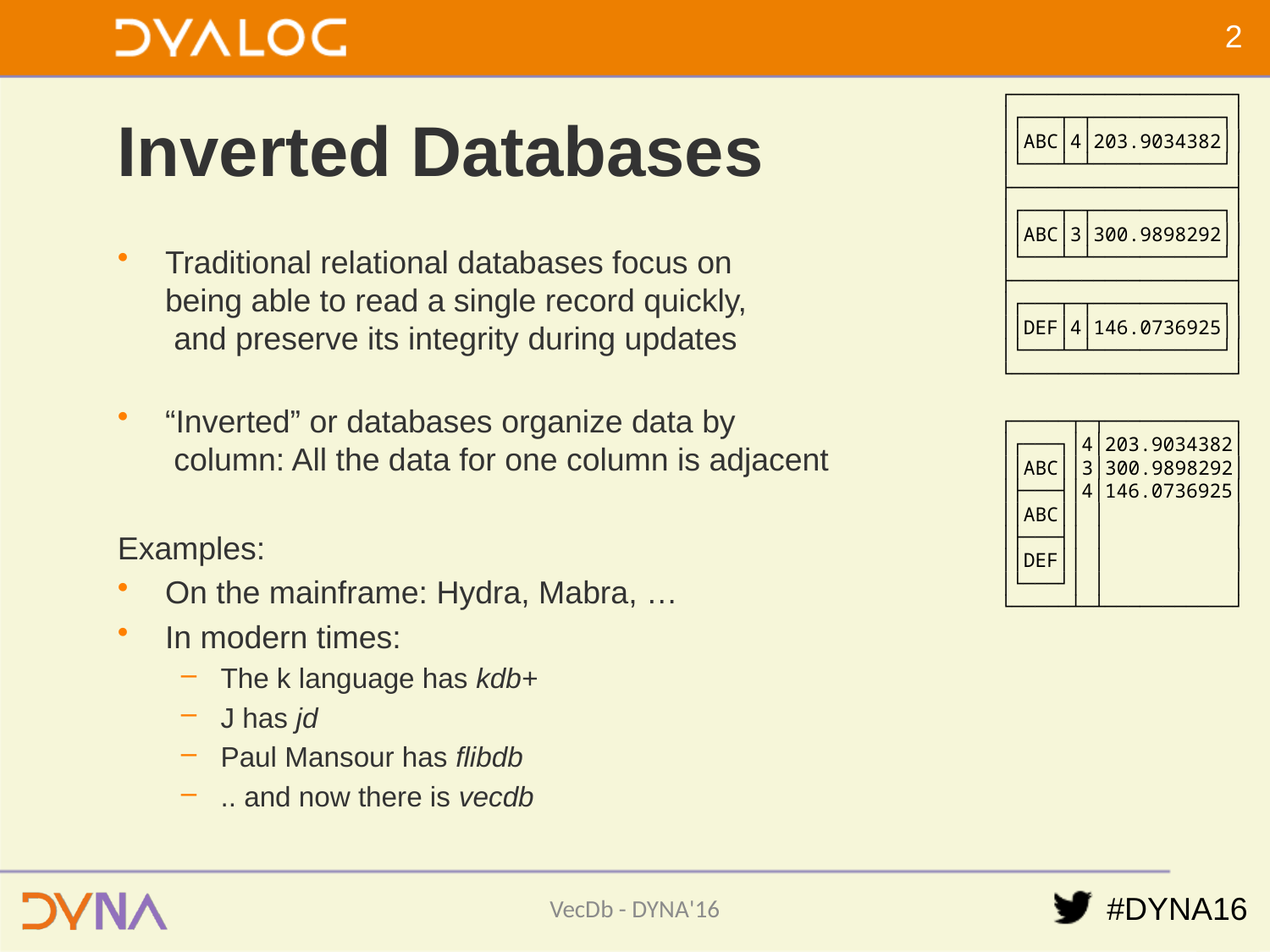

2
┌───────────────────┐
│┌───┬─┬───────────┐│
││ABC│4│203.9034382││
│└───┴─┴───────────┘│
├───────────────────┤
│┌───┬─┬───────────┐│
││ABC│3│300.9898292││
│└───┴─┴───────────┘│
├───────────────────┤
│┌───┬─┬───────────┐│
││DEF│4│146.0736925││
│└───┴─┴───────────┘│
└───────────────────┘

# Inverted Databases
Traditional relational databases focus on
being able to read a single record quickly,
 and preserve its integrity during updates
“Inverted” or databases organize data by
 column: All the data for one column is adjacent

Examples:
On the mainframe: Hydra, Mabra, …
In modern times:
The k language has kdb+
J has jd
Paul Mansour has flibdb
.. and now there is vecdb
┌─────┬─┬───────────┐
│┌───┐│4│203.9034382│
││ABC││3│300.9898292│
│├───┤│4│146.0736925│
││ABC││ │           │
│├───┤│ │           │
││DEF││ │           │
│└───┘│ │           │
└─────┴─┴───────────┘
VecDb - DYNA'16